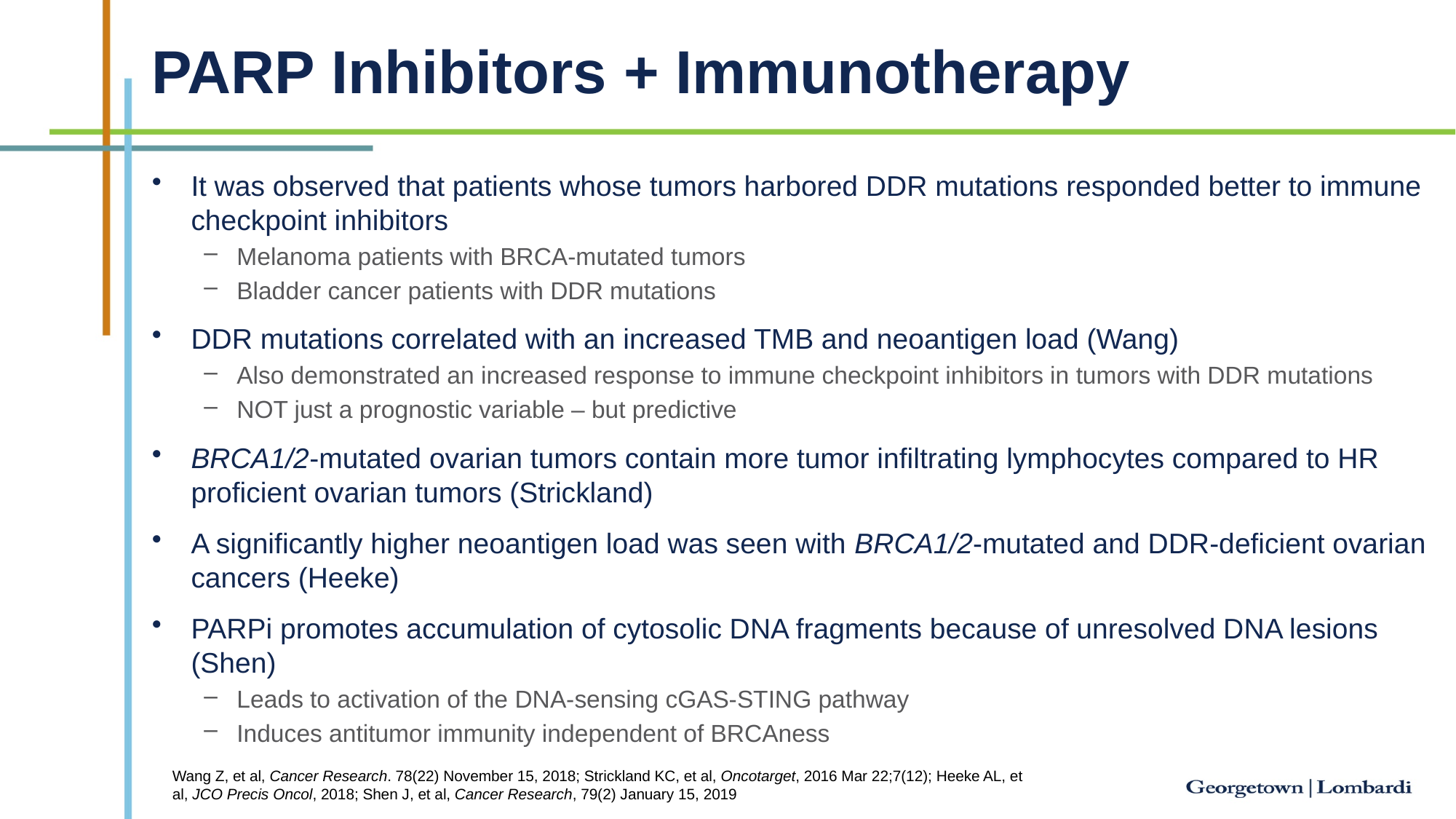

PARP Inhibitors + Immunotherapy
It was observed that patients whose tumors harbored DDR mutations responded better to immune checkpoint inhibitors
Melanoma patients with BRCA-mutated tumors
Bladder cancer patients with DDR mutations
DDR mutations correlated with an increased TMB and neoantigen load (Wang)
Also demonstrated an increased response to immune checkpoint inhibitors in tumors with DDR mutations
NOT just a prognostic variable – but predictive
BRCA1/2-mutated ovarian tumors contain more tumor infiltrating lymphocytes compared to HR proficient ovarian tumors (Strickland)
A significantly higher neoantigen load was seen with BRCA1/2-mutated and DDR-deficient ovarian cancers (Heeke)
PARPi promotes accumulation of cytosolic DNA fragments because of unresolved DNA lesions (Shen)
Leads to activation of the DNA-sensing cGAS-STING pathway
Induces antitumor immunity independent of BRCAness
Wang Z, et al, Cancer Research. 78(22) November 15, 2018; Strickland KC, et al, Oncotarget, 2016 Mar 22;7(12); Heeke AL, et al, JCO Precis Oncol, 2018; Shen J, et al, Cancer Research, 79(2) January 15, 2019